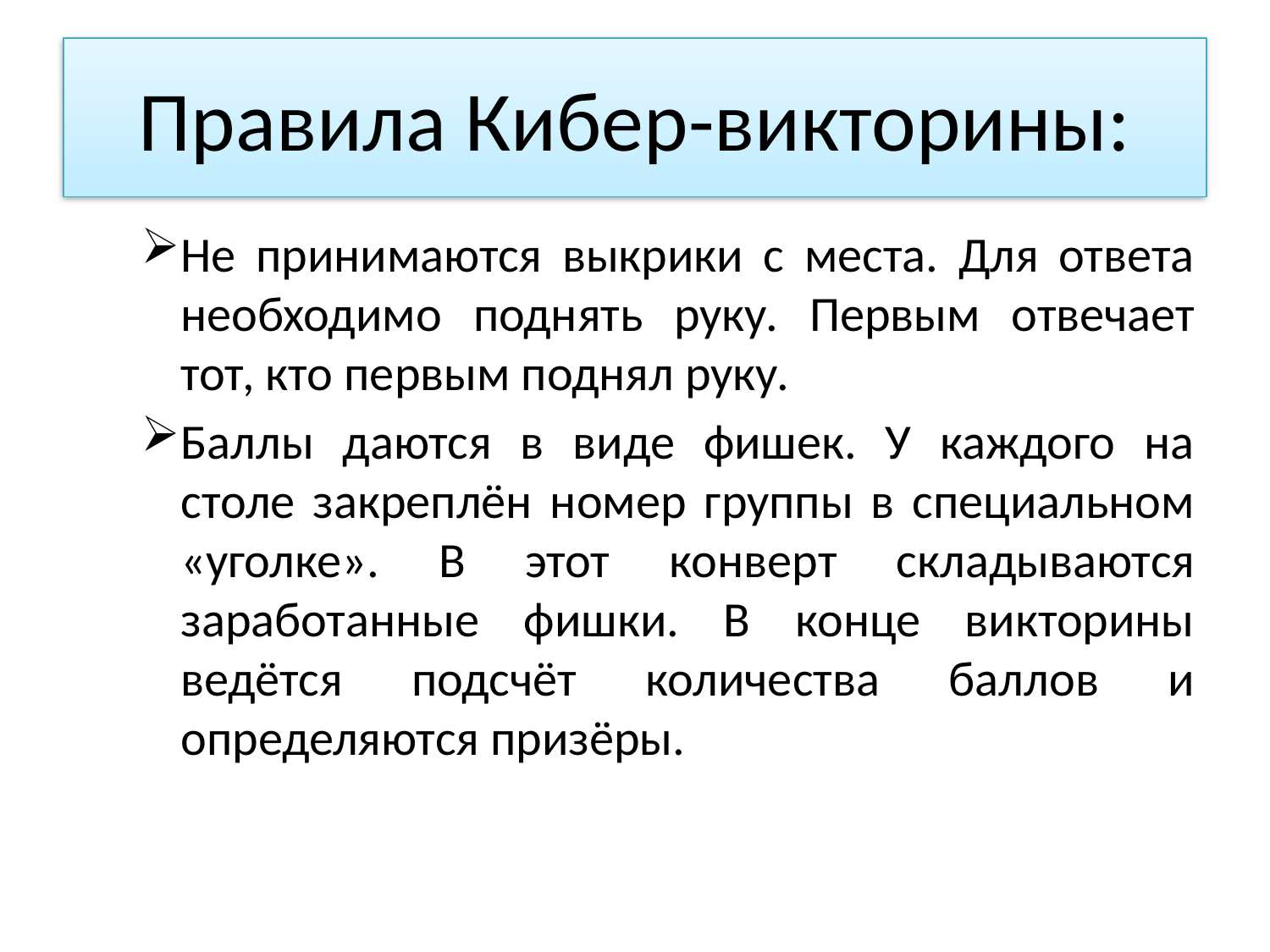

# Правила Кибер-викторины:
Не принимаются выкрики с места. Для ответа необходимо поднять руку. Первым отвечает тот, кто первым поднял руку.
Баллы даются в виде фишек. У каждого на столе закреплён номер группы в специальном «уголке». В этот конверт складываются заработанные фишки. В конце викторины ведётся подсчёт количества баллов и определяются призёры.